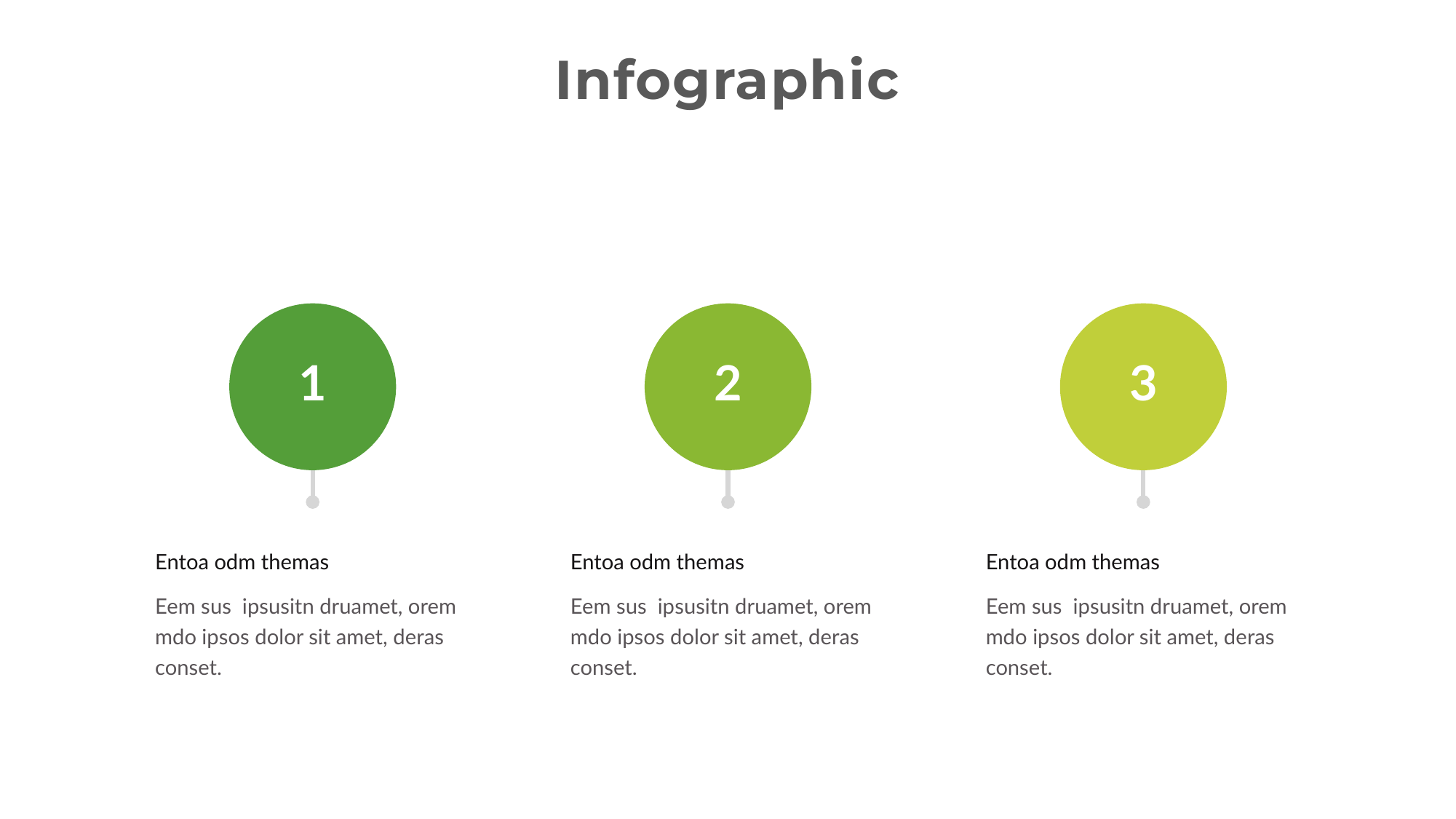

Infographic

1

2
3

Entoa odm themas
Eem sus  ipsusitn druamet, orem mdo ipsos dolor sit amet, deras conset.
Entoa odm themas
Eem sus  ipsusitn druamet, orem mdo ipsos dolor sit amet, deras conset.
Entoa odm themas
Eem sus  ipsusitn druamet, orem mdo ipsos dolor sit amet, deras conset.